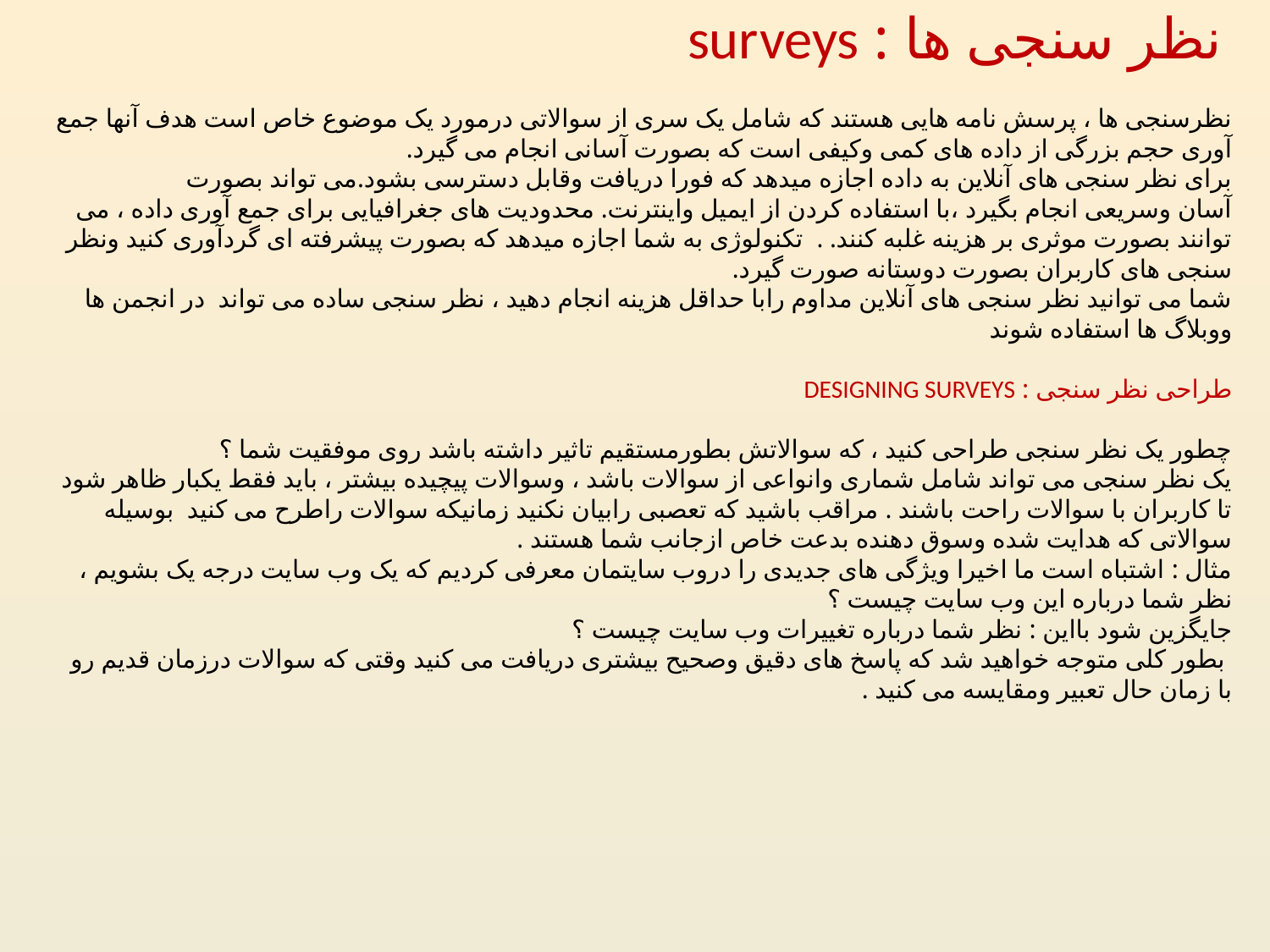

نظر سنجی ها : surveys
# نظرسنجی ها ، پرسش نامه هایی هستند که شامل یک سری از سوالاتی درمورد یک موضوع خاص است هدف آنها جمع آوری حجم بزرگی از داده های کمی وکیفی است که بصورت آسانی انجام می گیرد. برای نظر سنجی های آنلاین به داده اجازه میدهد که فورا دریافت وقابل دسترسی بشود.می تواند بصورت آسان وسریعی انجام بگیرد ،با استفاده کردن از ایمیل واینترنت. محدودیت های جغرافیایی برای جمع آوری داده ، می توانند بصورت موثری بر هزینه غلبه کنند. .  تکنولوژی به شما اجازه میدهد که بصورت پیشرفته ای گردآوری کنید ونظر سنجی های کاربران بصورت دوستانه صورت گیرد. شما می توانید نظر سنجی های آنلاین مداوم رابا حداقل هزینه انجام دهید ، نظر سنجی ساده می تواند  در انجمن ها ووبلاگ ها استفاده شوند طراحی نظر سنجی : designing surveys چطور یک نظر سنجی طراحی کنید ، که سوالاتش بطورمستقیم تاثیر داشته باشد روی موفقیت شما ؟ یک نظر سنجی می تواند شامل شماری وانواعی از سوالات باشد ، وسوالات پیچیده بیشتر ، باید فقط یکبار ظاهر شود تا کاربران با سوالات راحت باشند . مراقب باشید که تعصبی رابیان نکنید زمانیکه سوالات راطرح می کنید  بوسیله سوالاتی که هدایت شده وسوق دهنده بدعت خاص ازجانب شما هستند . مثال : اشتباه است ما اخیرا ویژگی های جدیدی را دروب سایتمان معرفی کردیم که یک وب سایت درجه یک بشویم ، نظر شما درباره این وب سایت چیست ؟ جایگزین شود بااین : نظر شما درباره تغییرات وب سایت چیست ؟ بطور کلی متوجه خواهید شد که پاسخ های دقیق وصحیح بیشتری دریافت می کنید وقتی که سوالات درزمان قدیم رو با زمان حال تعبیر ومقایسه می کنید .